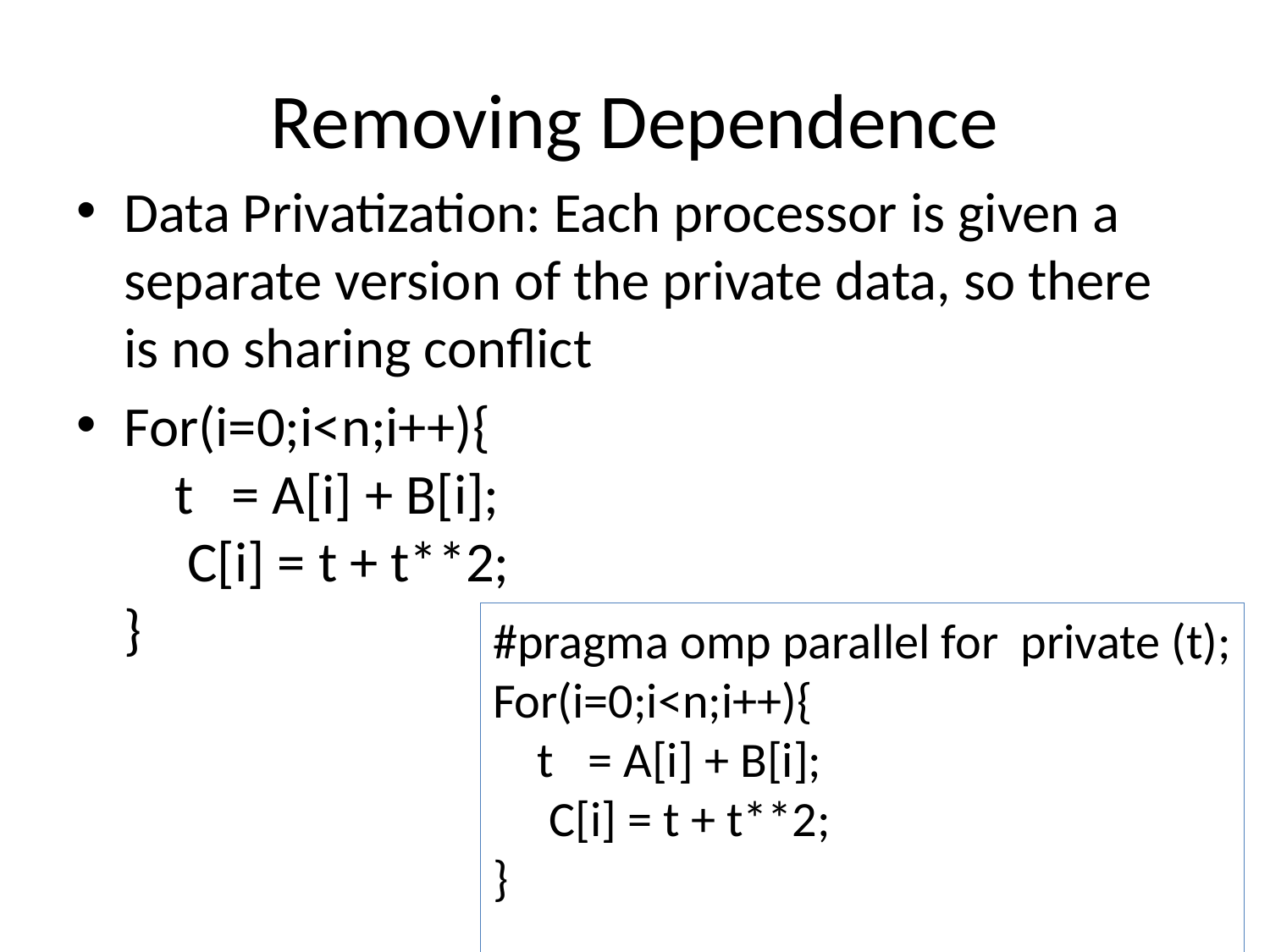

# Removing Dependence
Data Privatization: Each processor is given a separate version of the private data, so there is no sharing conflict
For(i=0;i<n;i++){
    t   = A[i] + B[i];
     C[i] = t + t**2;
}
#pragma omp parallel for  private (t);
For(i=0;i<n;i++){
    t   = A[i] + B[i];
     C[i] = t + t**2;
}